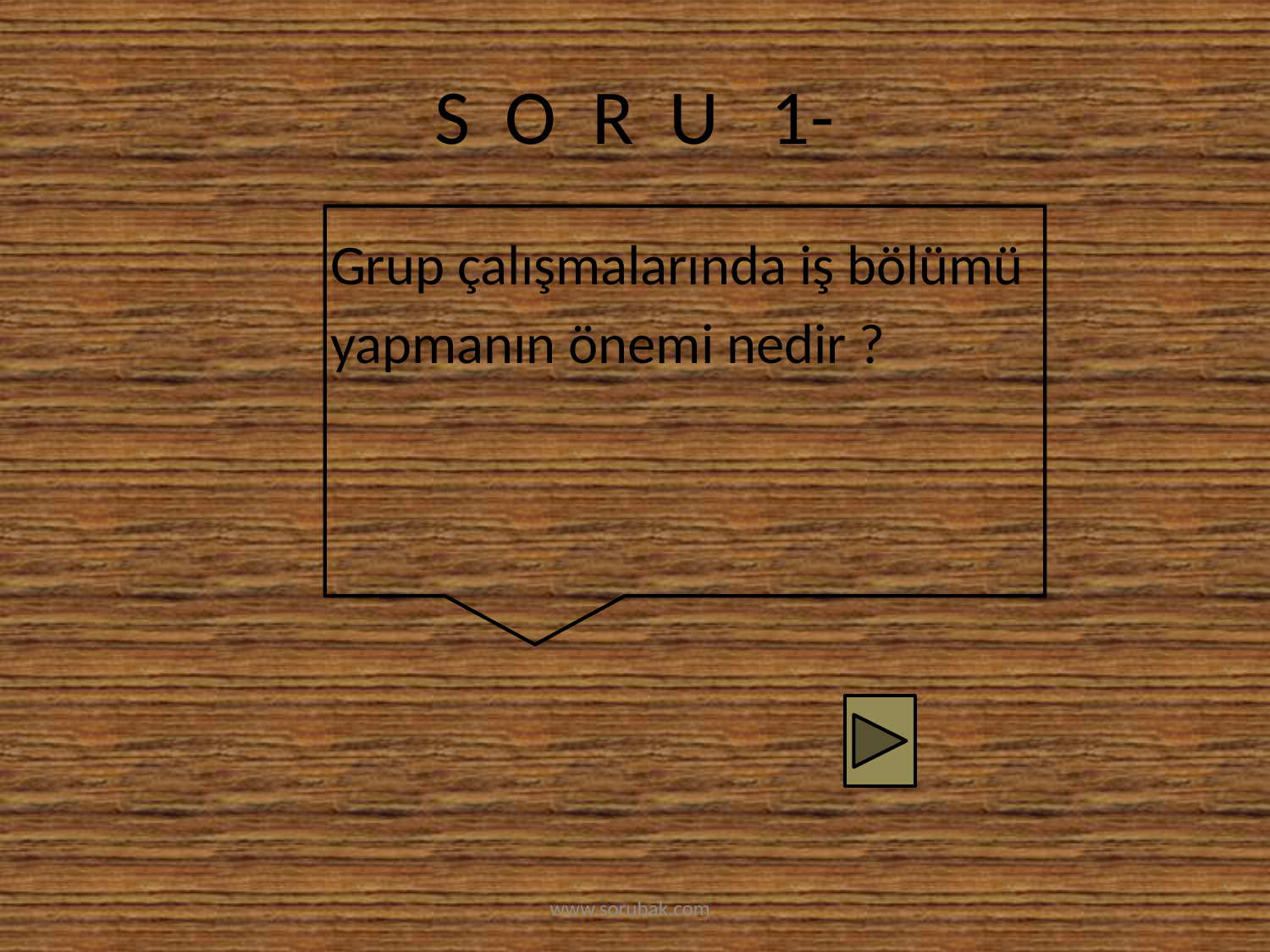

# S  O  R  U   1-

                         Grup çalışmalarında iş bölümü
                         yapmanın önemi nedir ?

www.sorubak.com